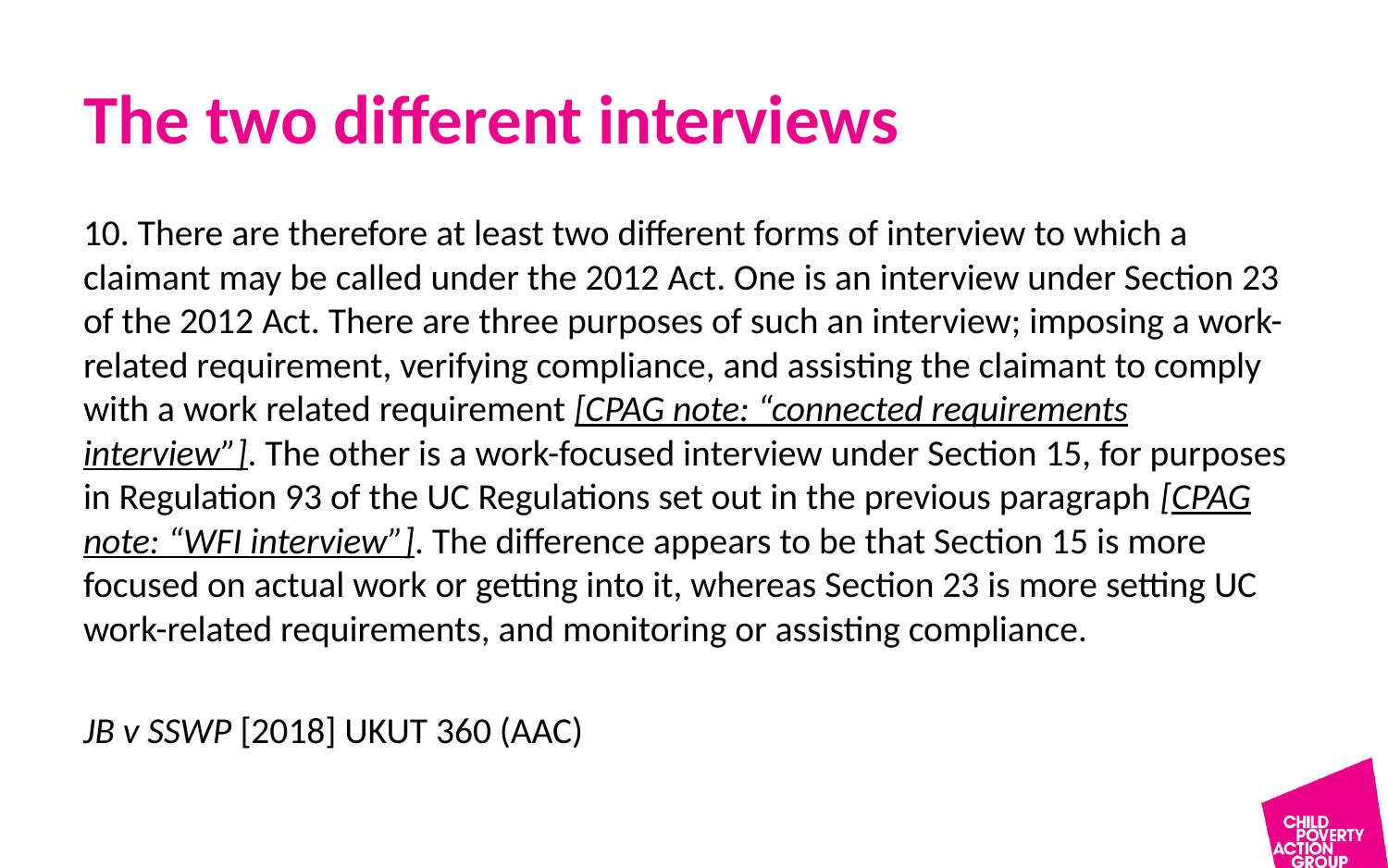

# The two different interviews
10. There are therefore at least two different forms of interview to which a claimant may be called under the 2012 Act. One is an interview under Section 23 of the 2012 Act. There are three purposes of such an interview; imposing a work-related requirement, verifying compliance, and assisting the claimant to comply with a work related requirement [CPAG note: “connected requirements interview”]. The other is a work-focused interview under Section 15, for purposes in Regulation 93 of the UC Regulations set out in the previous paragraph [CPAG note: “WFI interview”]. The difference appears to be that Section 15 is more focused on actual work or getting into it, whereas Section 23 is more setting UC work-related requirements, and monitoring or assisting compliance.

JB v SSWP [2018] UKUT 360 (AAC)